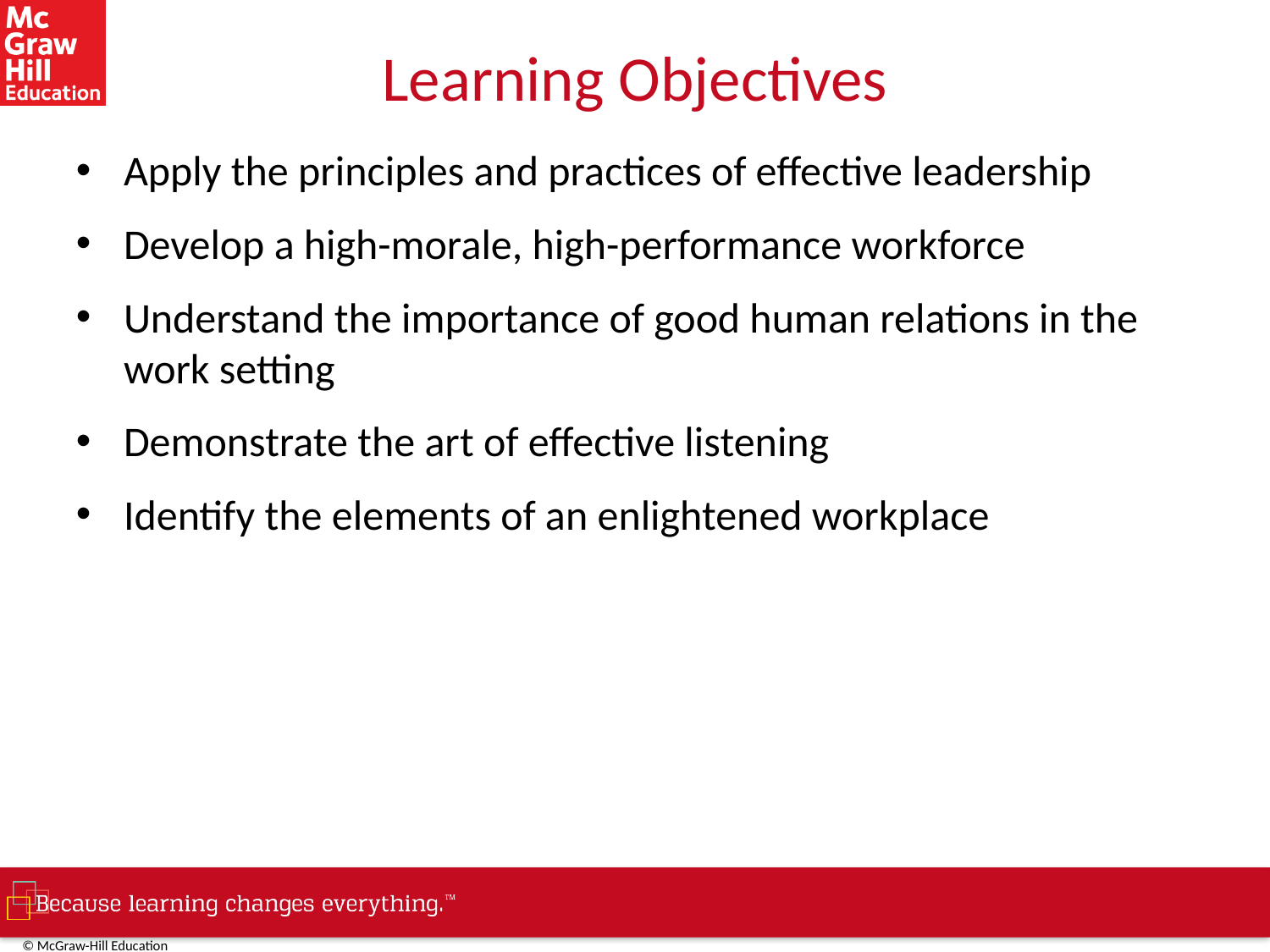

# Learning Objectives
Apply the principles and practices of effective leadership
Develop a high-morale, high-performance workforce
Understand the importance of good human relations in the work setting
Demonstrate the art of effective listening
Identify the elements of an enlightened workplace